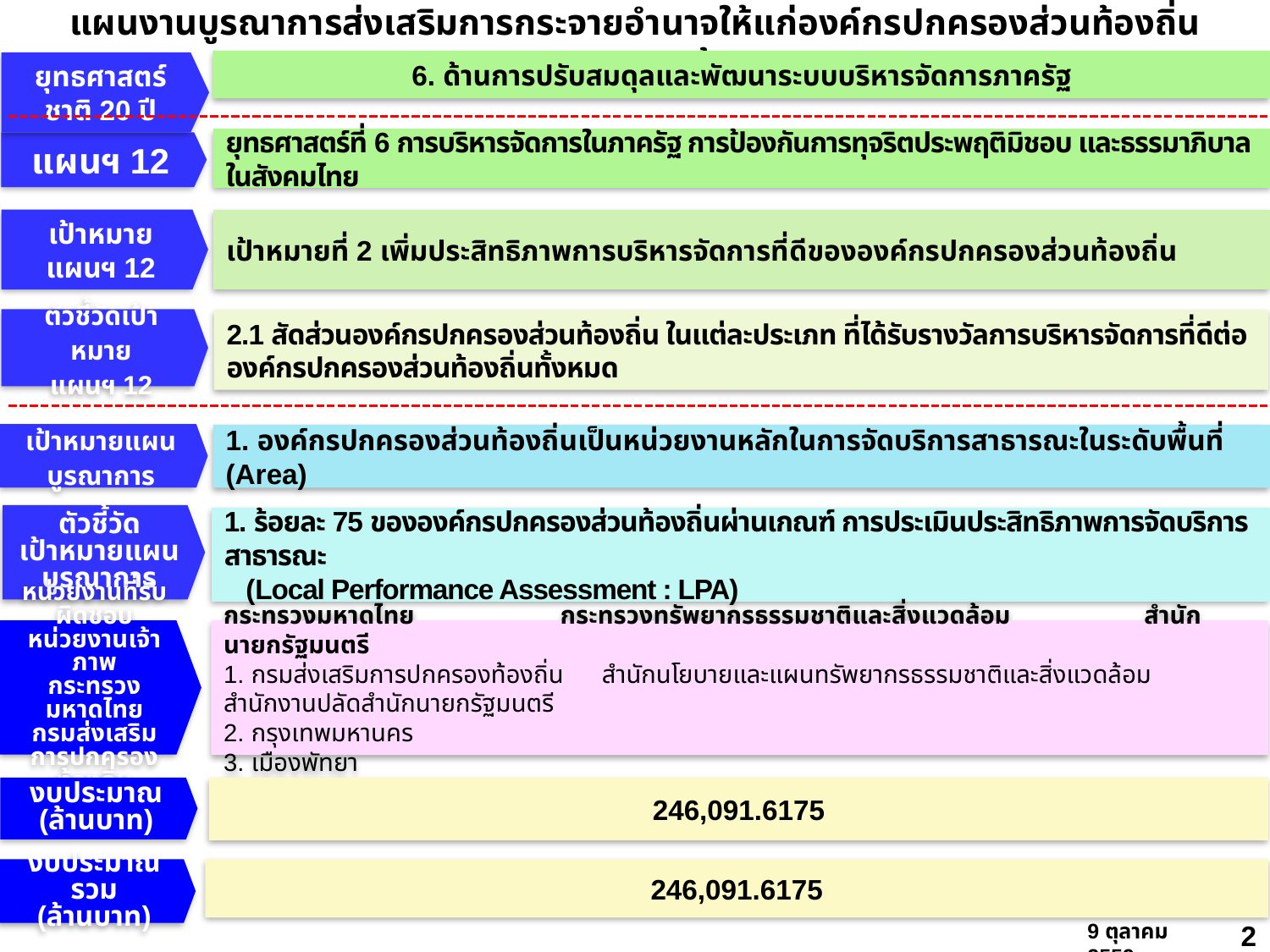

แผนงานบูรณาการส่งเสริมการกระจายอำนาจให้แก่องค์กรปกครองส่วนท้องถิ่น ( 246,091.6175 ล้านบาท)
6. ด้านการปรับสมดุลและพัฒนาระบบบริหารจัดการภาครัฐ
ยุทธศาสตร์ชาติ 20 ปี
ยุทธศาสตร์ที่ 6 การบริหารจัดการในภาครัฐ การป้องกันการทุจริตประพฤติมิชอบ และธรรมาภิบาลในสังคมไทย
แผนฯ 12
เป้าหมายแผนฯ 12
เป้าหมายที่ 2 เพิ่มประสิทธิภาพการบริหารจัดการที่ดีขององค์กรปกครองส่วนท้องถิ่น
ตัวชี้วัดเป้าหมาย
แผนฯ 12
2.1 สัดส่วนองค์กรปกครองส่วนท้องถิ่น ในแต่ละประเภท ที่ได้รับรางวัลการบริหารจัดการที่ดีต่อองค์กรปกครองส่วนท้องถิ่นทั้งหมด
เป้าหมายแผนบูรณาการ
1. องค์กรปกครองส่วนท้องถิ่นเป็นหน่วยงานหลักในการจัดบริการสาธารณะในระดับพื้นที่ (Area)
ตัวชี้วัด
เป้าหมายแผน
บูรณาการ
1. ร้อยละ 75 ขององค์กรปกครองส่วนท้องถิ่นผ่านเกณฑ์ การประเมินประสิทธิภาพการจัดบริการสาธารณะ
   (Local Performance Assessment : LPA)
หน่วยงานที่รับผิดชอบ
หน่วยงานเจ้าภาพ
กระทรวงมหาดไทย
กรมส่งเสริมการปกครองท้องถิ่น
กระทรวงมหาดไทย                       กระทรวงทรัพยากรธรรมชาติและสิ่งแวดล้อม                     สำนักนายกรัฐมนตรี
1. กรมส่งเสริมการปกครองท้องถิ่น      สำนักนโยบายและแผนทรัพยากรธรรมชาติและสิ่งแวดล้อม        สำนักงานปลัดสำนักนายกรัฐมนตรี
2. กรุงเทพมหานคร
3. เมืองพัทยา
งบประมาณ
(ล้านบาท)
246,091.6175
246,091.6175
งบประมาณรวม
(ล้านบาท)
9 ตุลาคม 2559
24